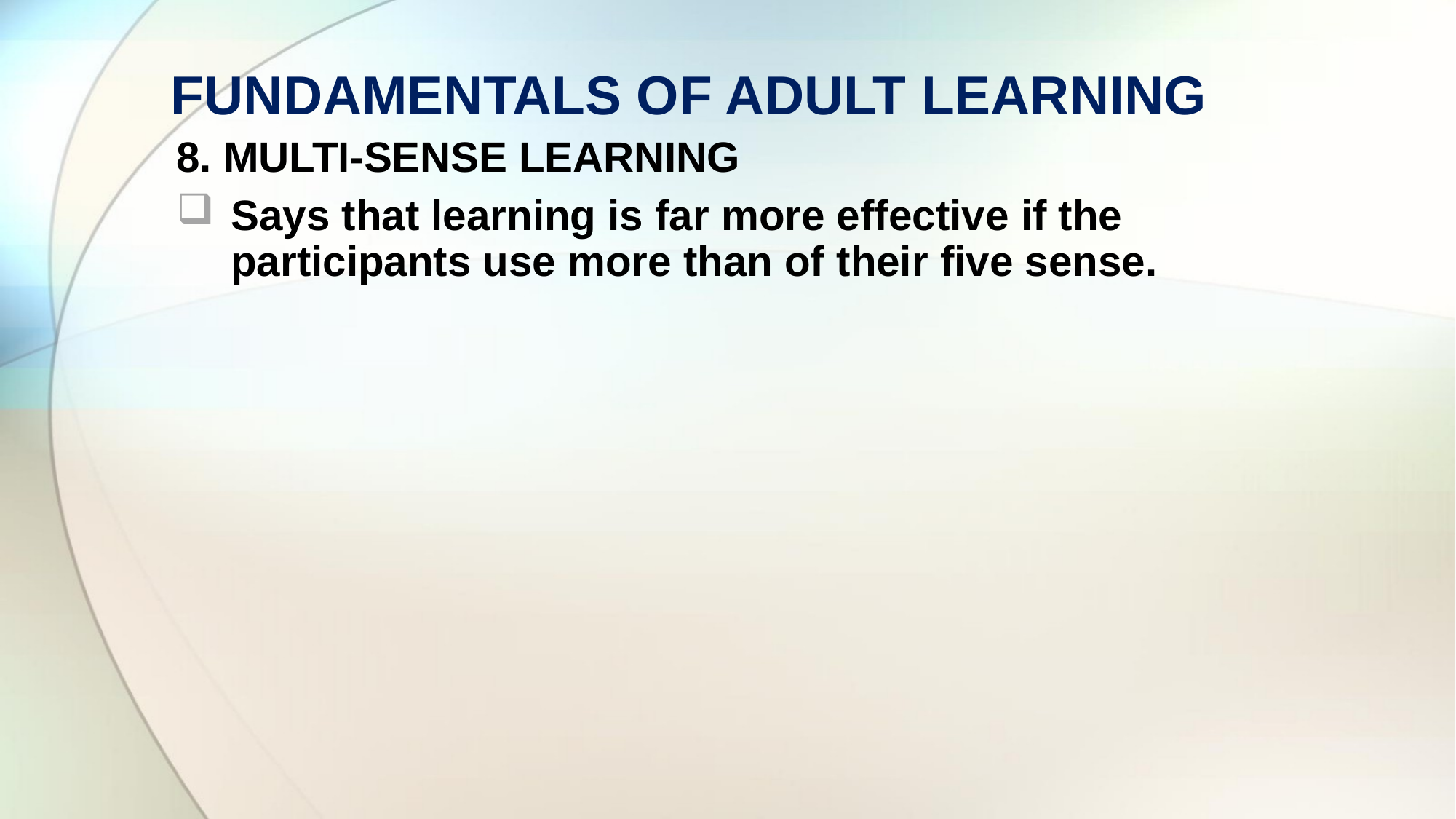

# FUNDAMENTALS OF ADULT LEARNING
8. MULTI-SENSE LEARNING
Says that learning is far more effective if the participants use more than of their five sense.